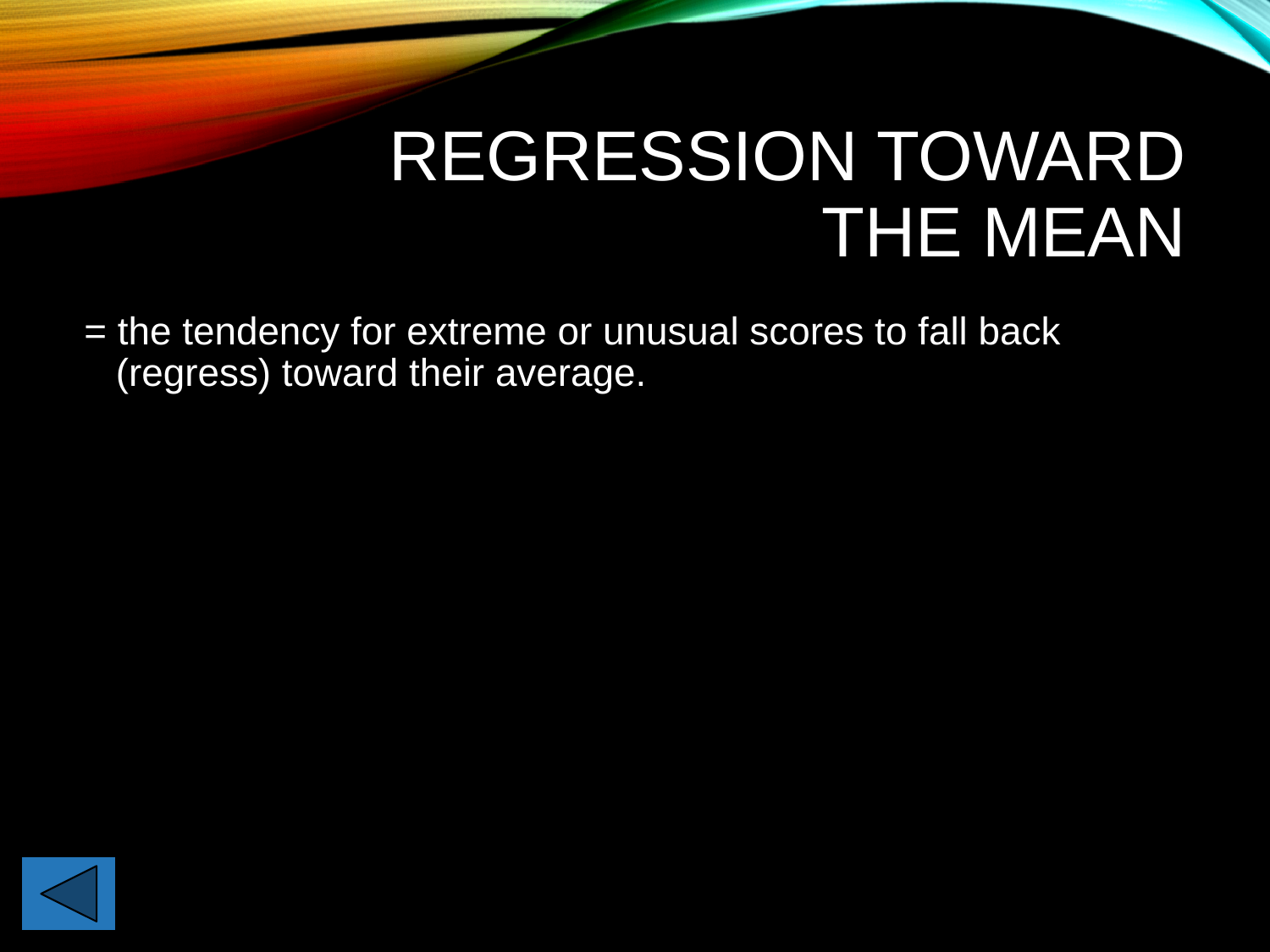

# Regression Toward the Mean
= the tendency for extreme or unusual scores to fall back (regress) toward their average.